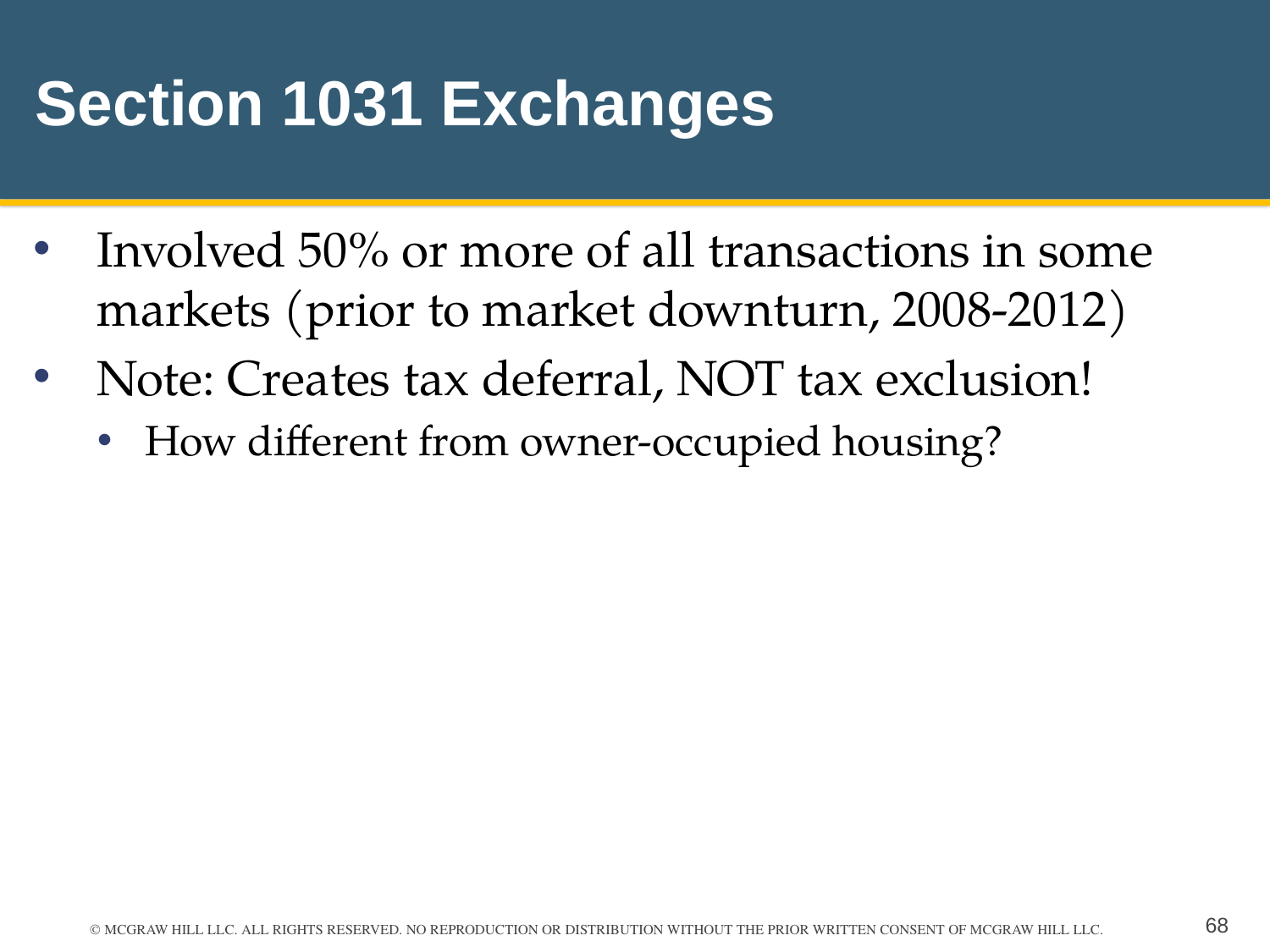

# Section 1031 Exchanges
Involved 50% or more of all transactions in some markets (prior to market downturn, 2008-2012)
Note: Creates tax deferral, NOT tax exclusion!
How different from owner-occupied housing?

© MCGRAW HILL LLC. ALL RIGHTS RESERVED. NO REPRODUCTION OR DISTRIBUTION WITHOUT THE PRIOR WRITTEN CONSENT OF MCGRAW HILL LLC.
68